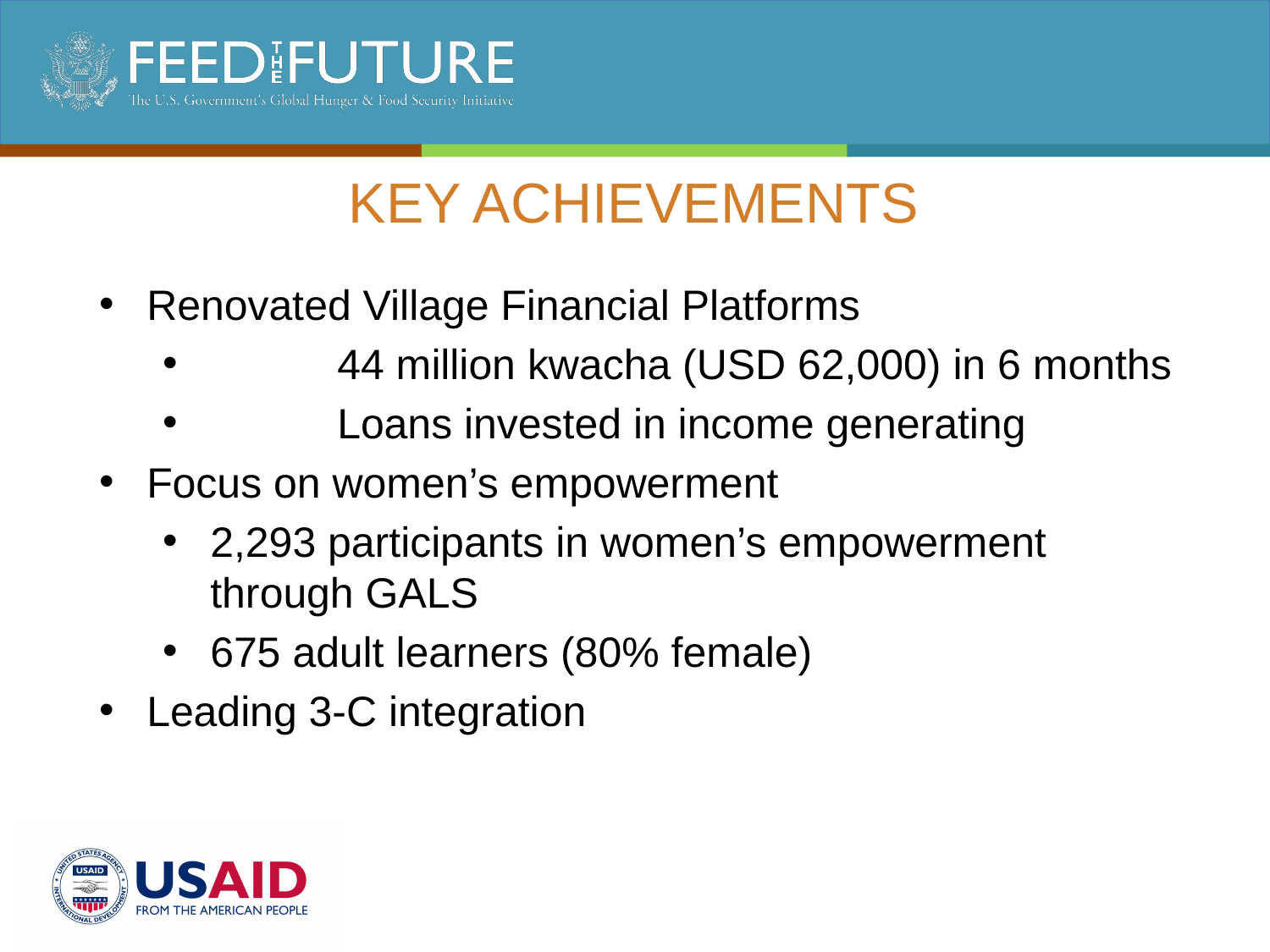

# Key achievements
Renovated Village Financial Platforms
	44 million kwacha (USD 62,000) in 6 months
	Loans invested in income generating
Focus on women’s empowerment
2,293 participants in women’s empowerment through GALS
675 adult learners (80% female)
Leading 3-C integration